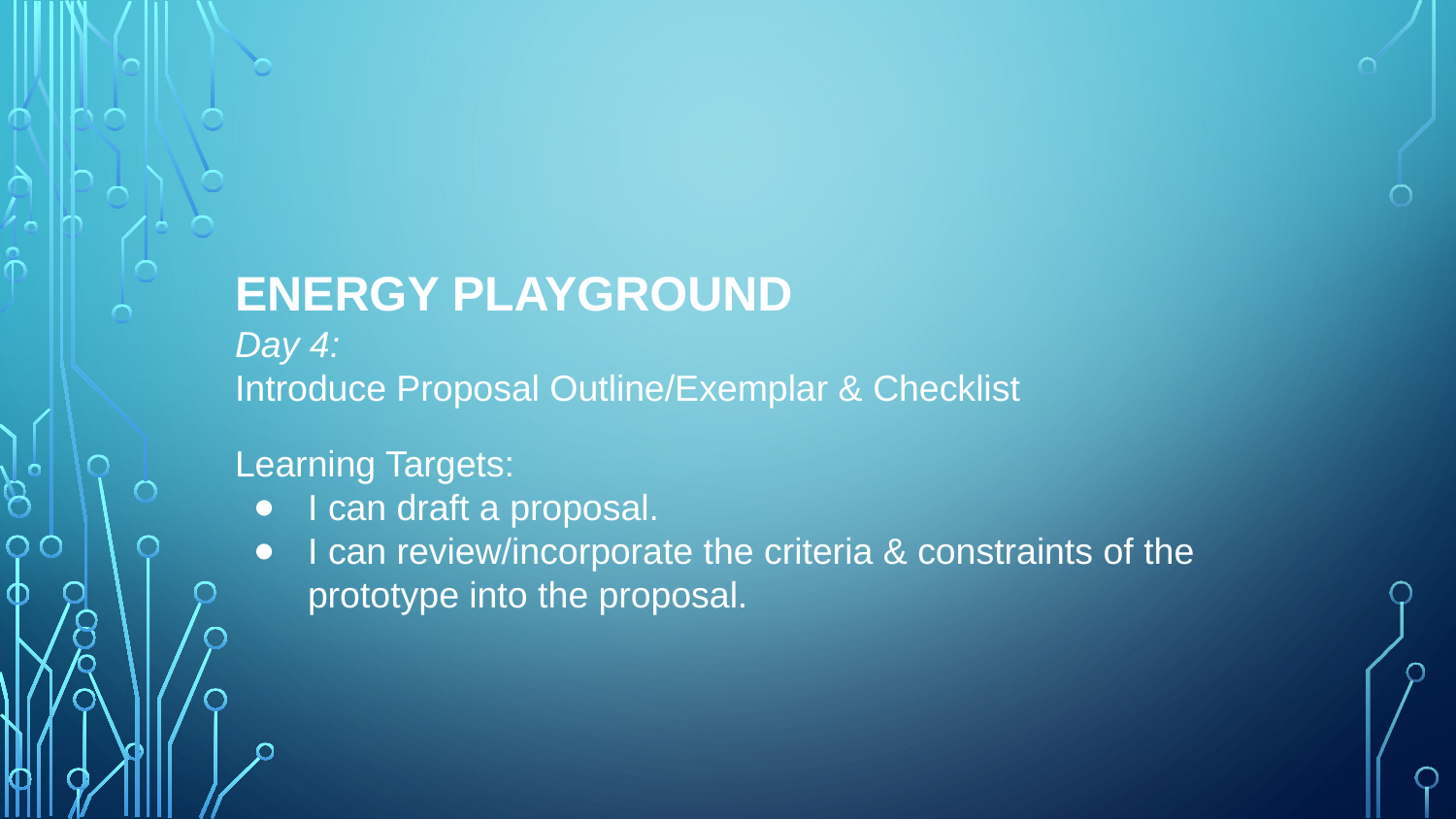

# ENERGY PLAYGROUND
Day 4:
Introduce Proposal Outline/Exemplar & Checklist
Learning Targets:
I can draft a proposal.
I can review/incorporate the criteria & constraints of the prototype into the proposal.